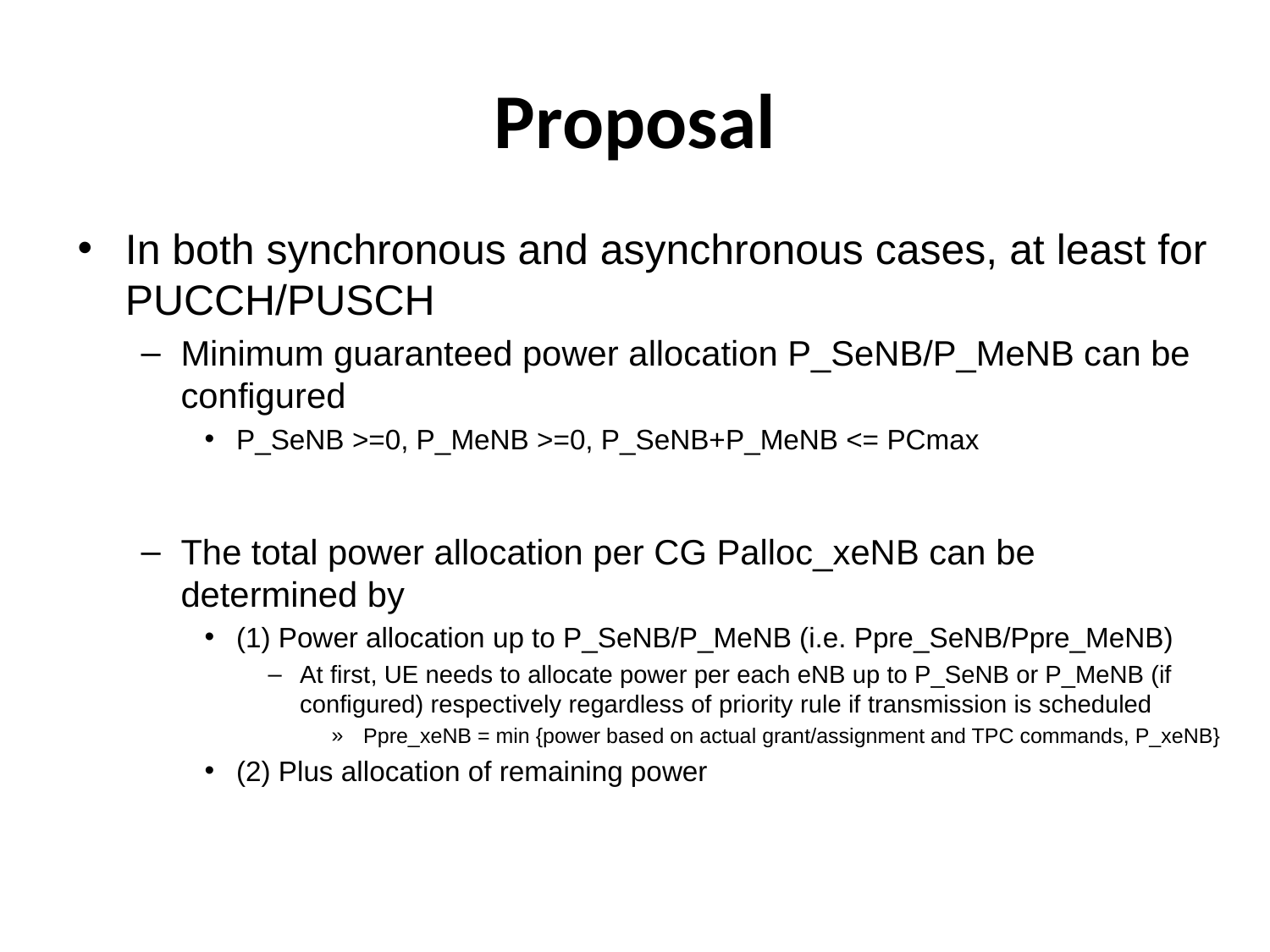

# Proposal
In both synchronous and asynchronous cases, at least for PUCCH/PUSCH
Minimum guaranteed power allocation P_SeNB/P_MeNB can be configured
P_SeNB >=0, P_MeNB >=0, P_SeNB+P_MeNB <= PCmax

The total power allocation per CG Palloc_xeNB can be determined by
(1) Power allocation up to P_SeNB/P_MeNB (i.e. Ppre_SeNB/Ppre_MeNB)
At first, UE needs to allocate power per each eNB up to P_SeNB or P_MeNB (if configured) respectively regardless of priority rule if transmission is scheduled
Ppre_xeNB = min {power based on actual grant/assignment and TPC commands, P_xeNB}
(2) Plus allocation of remaining power